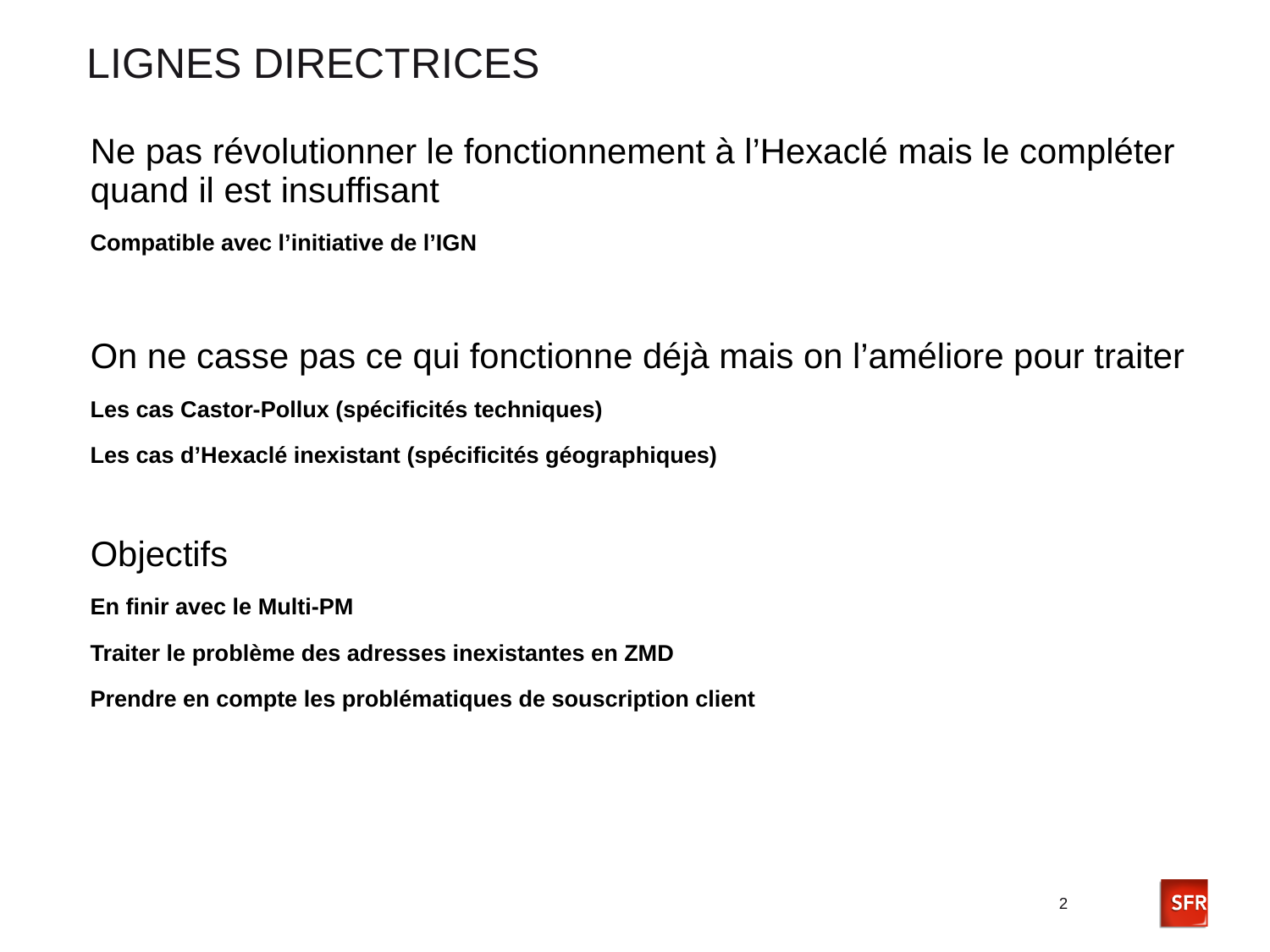

# Lignes directrices
Ne pas révolutionner le fonctionnement à l’Hexaclé mais le compléter quand il est insuffisant
Compatible avec l’initiative de l’IGN

On ne casse pas ce qui fonctionne déjà mais on l’améliore pour traiter
Les cas Castor-Pollux (spécificités techniques)
Les cas d’Hexaclé inexistant (spécificités géographiques)

Objectifs
En finir avec le Multi-PM
Traiter le problème des adresses inexistantes en ZMD
Prendre en compte les problématiques de souscription client